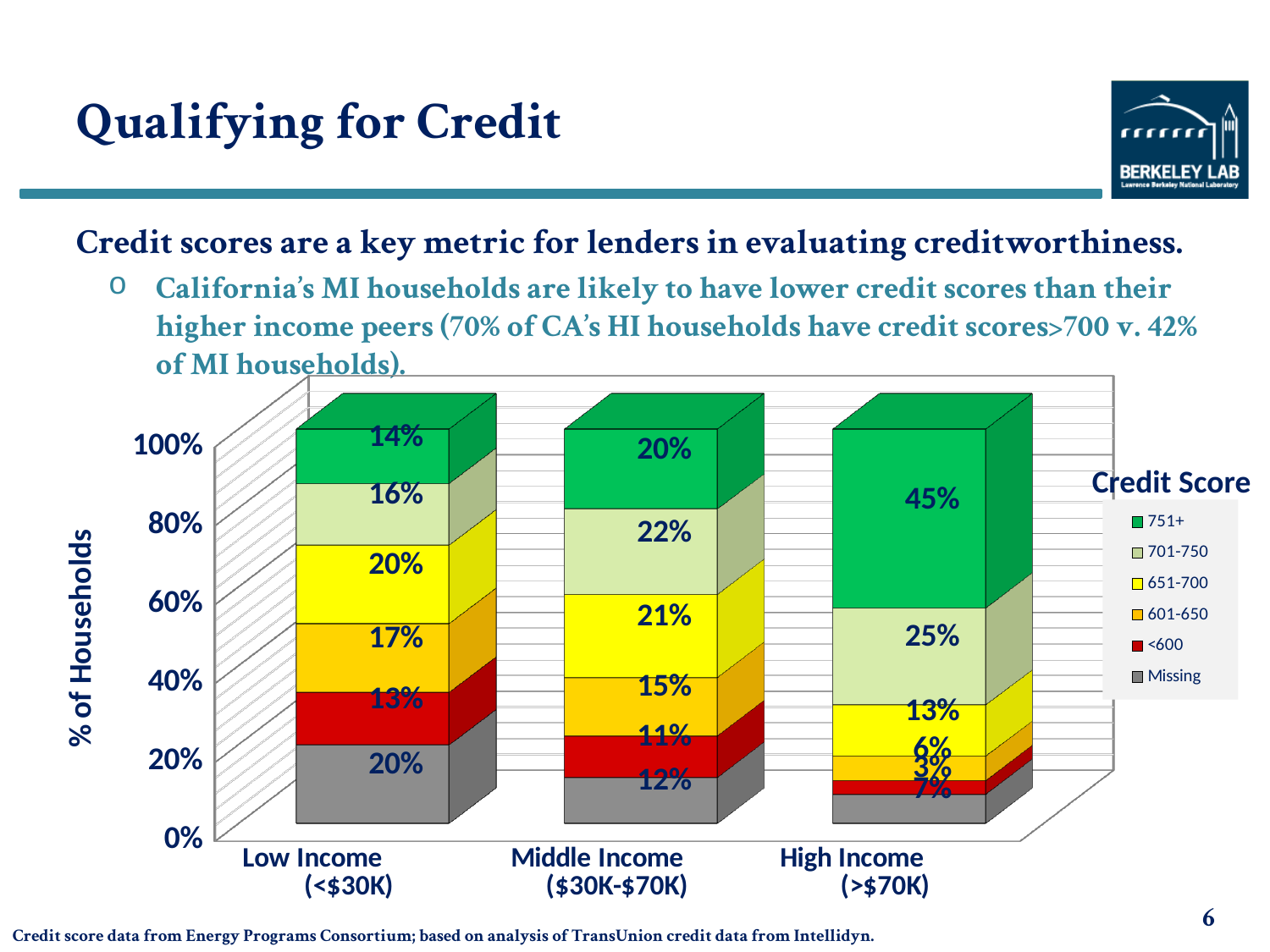

Qualifying for Credit
Credit scores are a key metric for lenders in evaluating creditworthiness.
California’s MI households are likely to have lower credit scores than their higher income peers (70% of CA’s HI households have credit scores>700 v. 42% of MI households).

[unsupported chart]

Credit Score
6
Credit score data from Energy Programs Consortium; based on analysis of TransUnion credit data from Intellidyn.